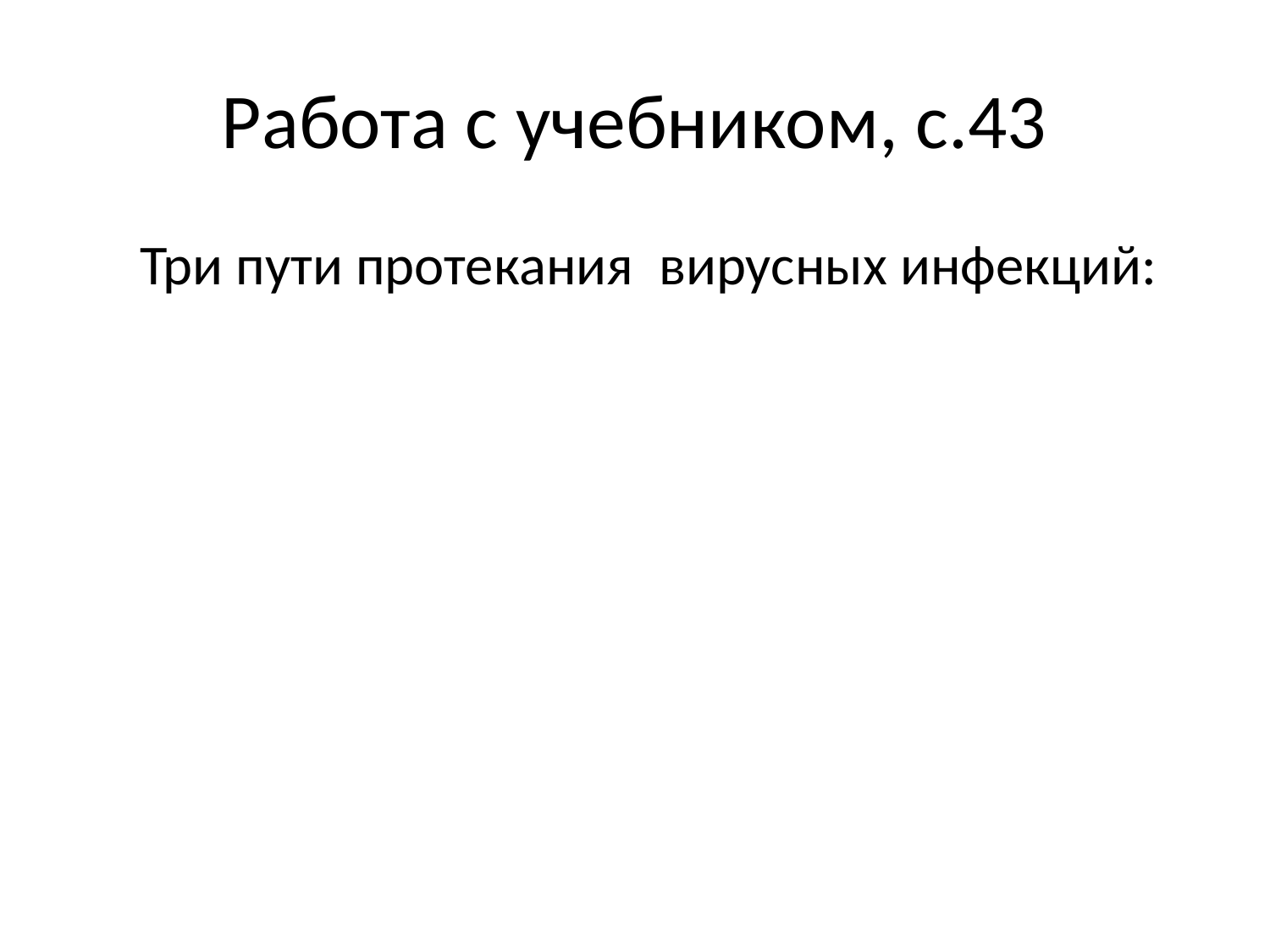

# Работа с учебником, с.43
     Три пути протекания  вирусных инфекций: